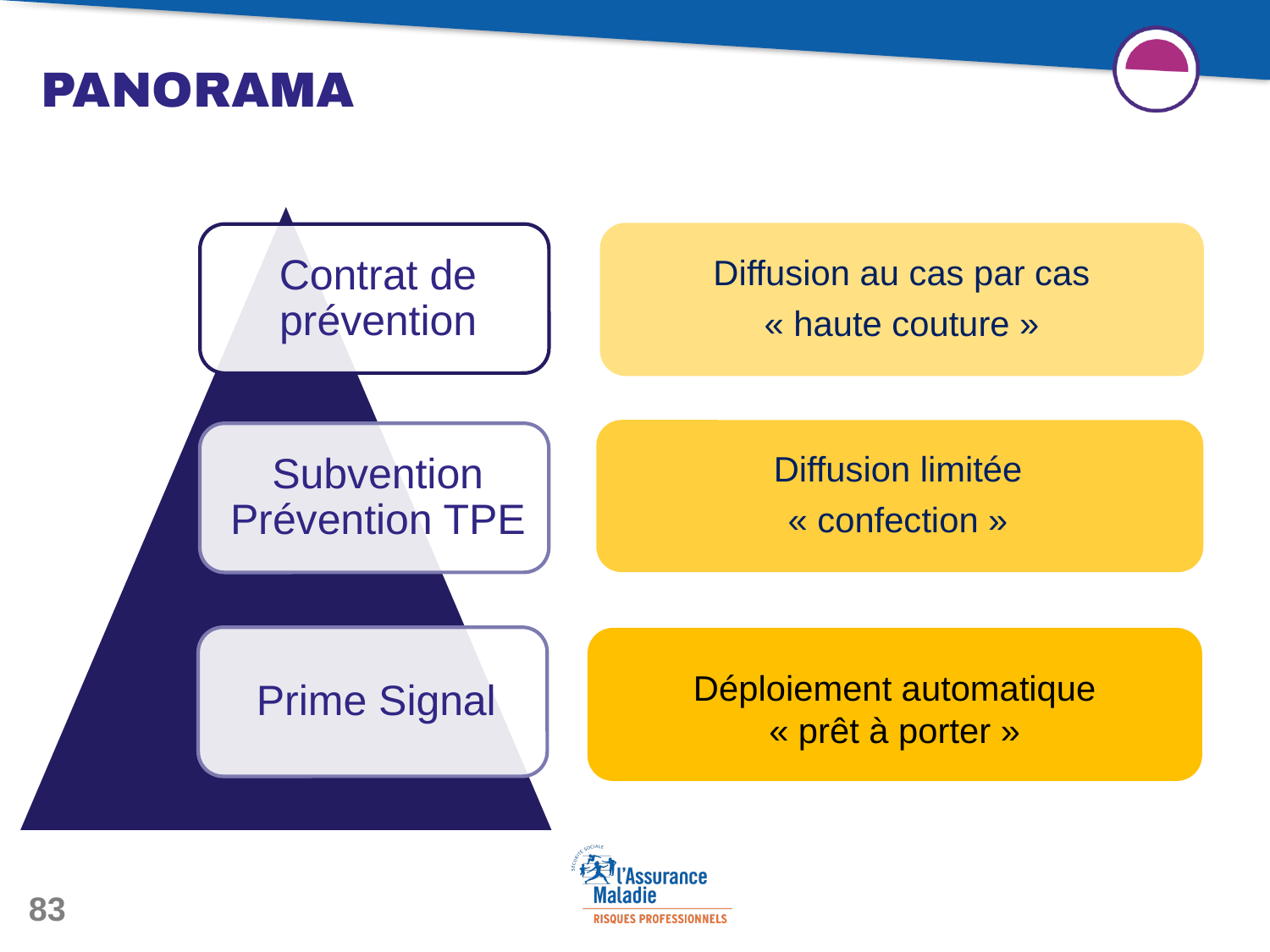

# Panorama
Contrat de prévention
Subvention Prévention TPE
Prime Signal

Diffusion au cas par cas
« haute couture »

Diffusion limitée
« confection »

Déploiement automatique
« prêt à porter »
83